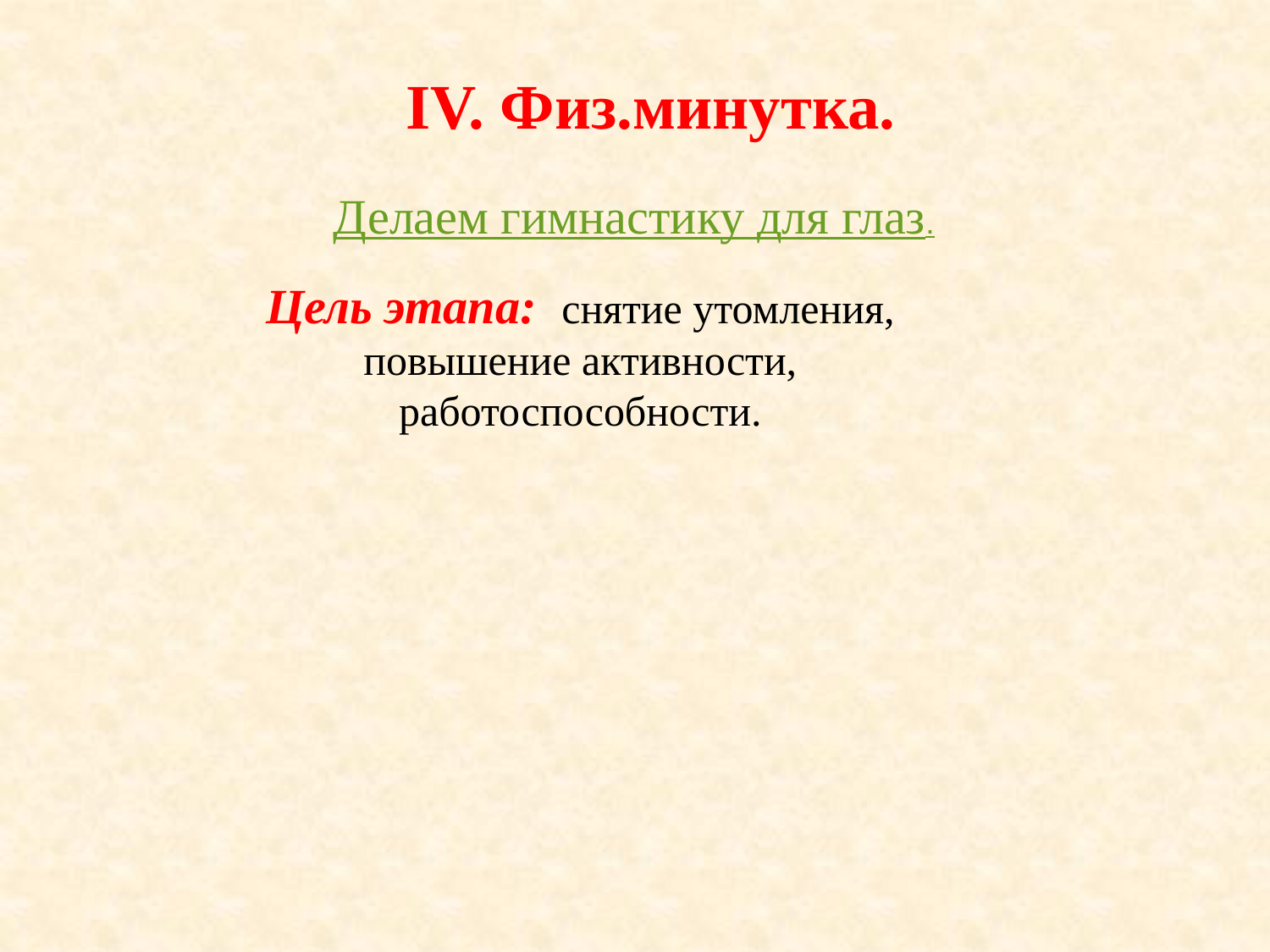

Физ.минутка.
Делаем гимнастику для глаз.
Цель этапа:  снятие утомления, повышение активности, работоспособности.
14